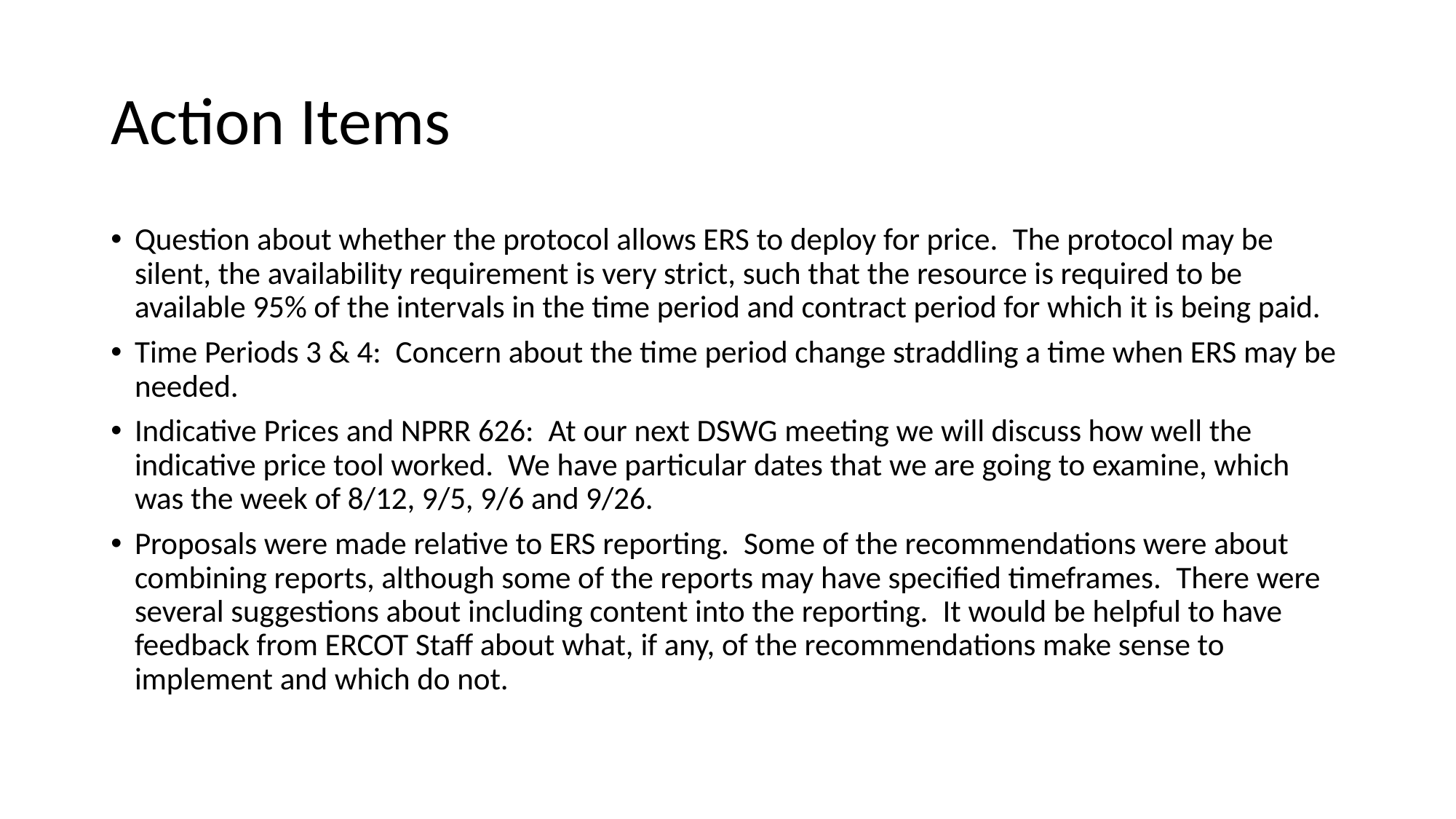

# Action Items
Question about whether the protocol allows ERS to deploy for price.  The protocol may be silent, the availability requirement is very strict, such that the resource is required to be available 95% of the intervals in the time period and contract period for which it is being paid.
Time Periods 3 & 4:  Concern about the time period change straddling a time when ERS may be needed.
Indicative Prices and NPRR 626:  At our next DSWG meeting we will discuss how well the indicative price tool worked.  We have particular dates that we are going to examine, which was the week of 8/12, 9/5, 9/6 and 9/26.
Proposals were made relative to ERS reporting.  Some of the recommendations were about combining reports, although some of the reports may have specified timeframes.  There were several suggestions about including content into the reporting.  It would be helpful to have feedback from ERCOT Staff about what, if any, of the recommendations make sense to implement and which do not.